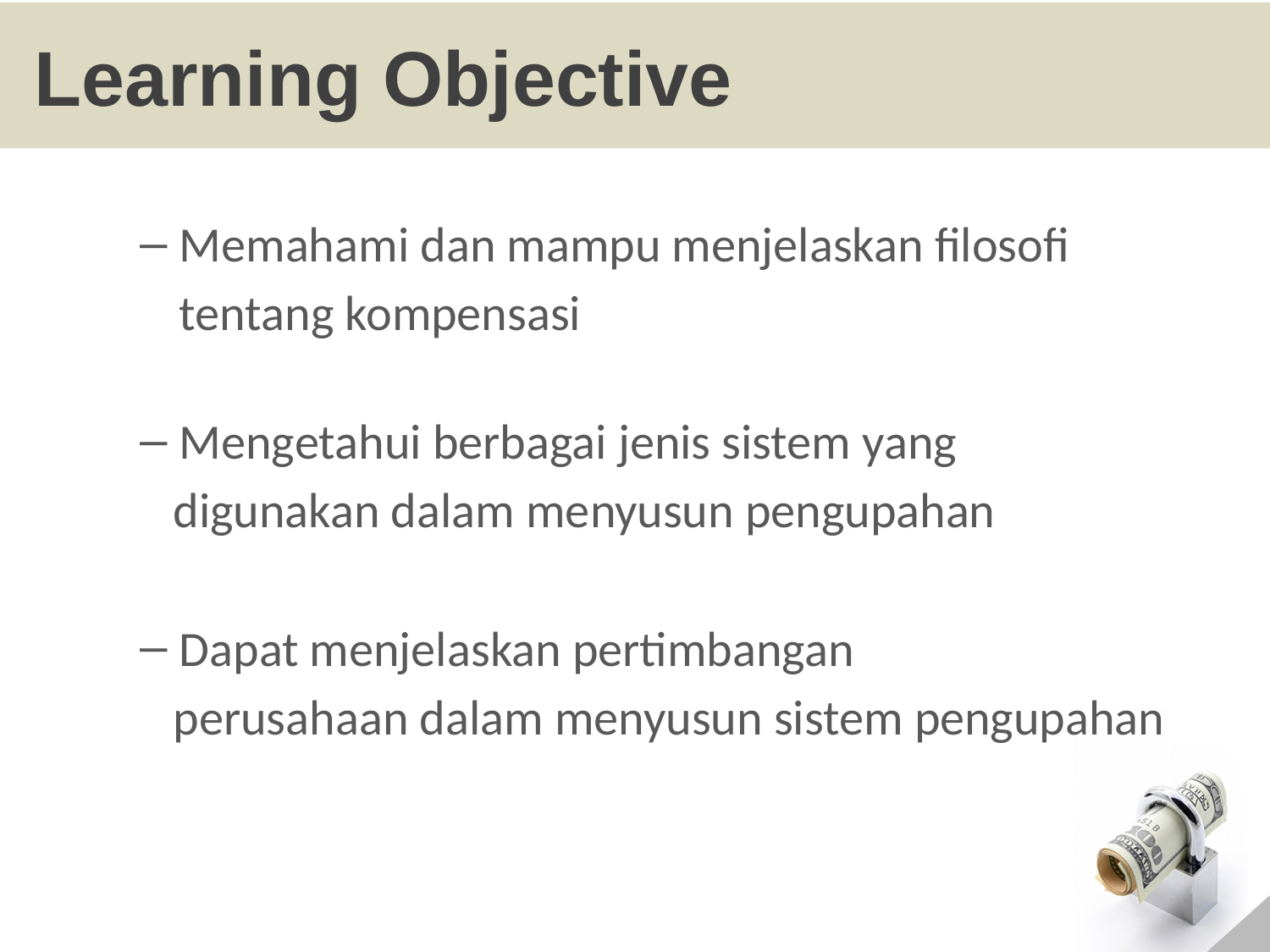

# Learning Objective
Memahami dan mampu menjelaskan filosofi
	tentang kompensasi

Mengetahui berbagai jenis sistem yang
   digunakan dalam menyusun pengupahan

Dapat menjelaskan pertimbangan
   perusahaan dalam menyusun sistem pengupahan